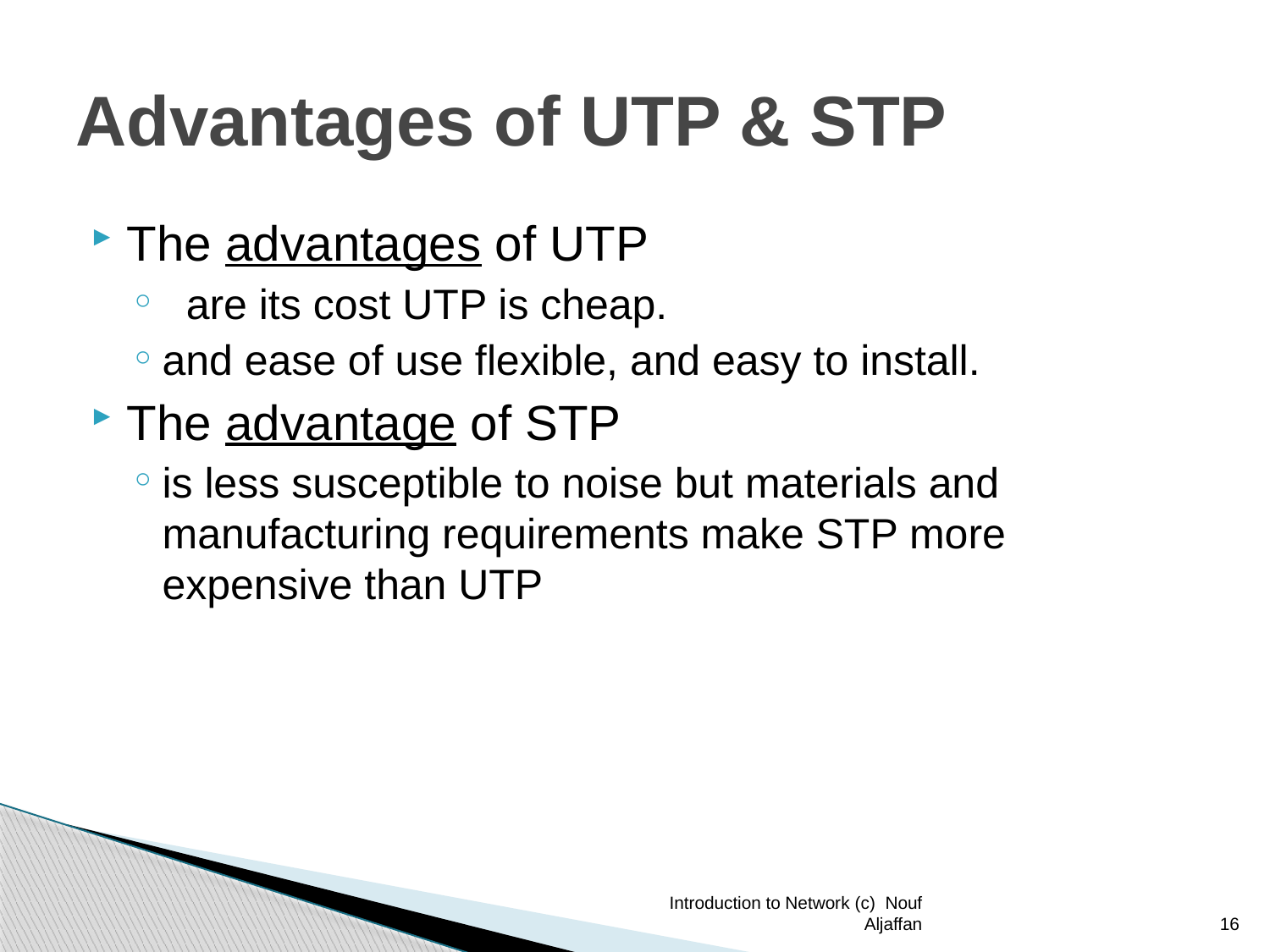

# Advantages of UTP & STP
The advantages of UTP
  are its cost UTP is cheap.
and ease of use flexible, and easy to install.
The advantage of STP
is less susceptible to noise but materials and manufacturing requirements make STP more expensive than UTP

Introduction to Network (c)  Nouf Aljaffan
16